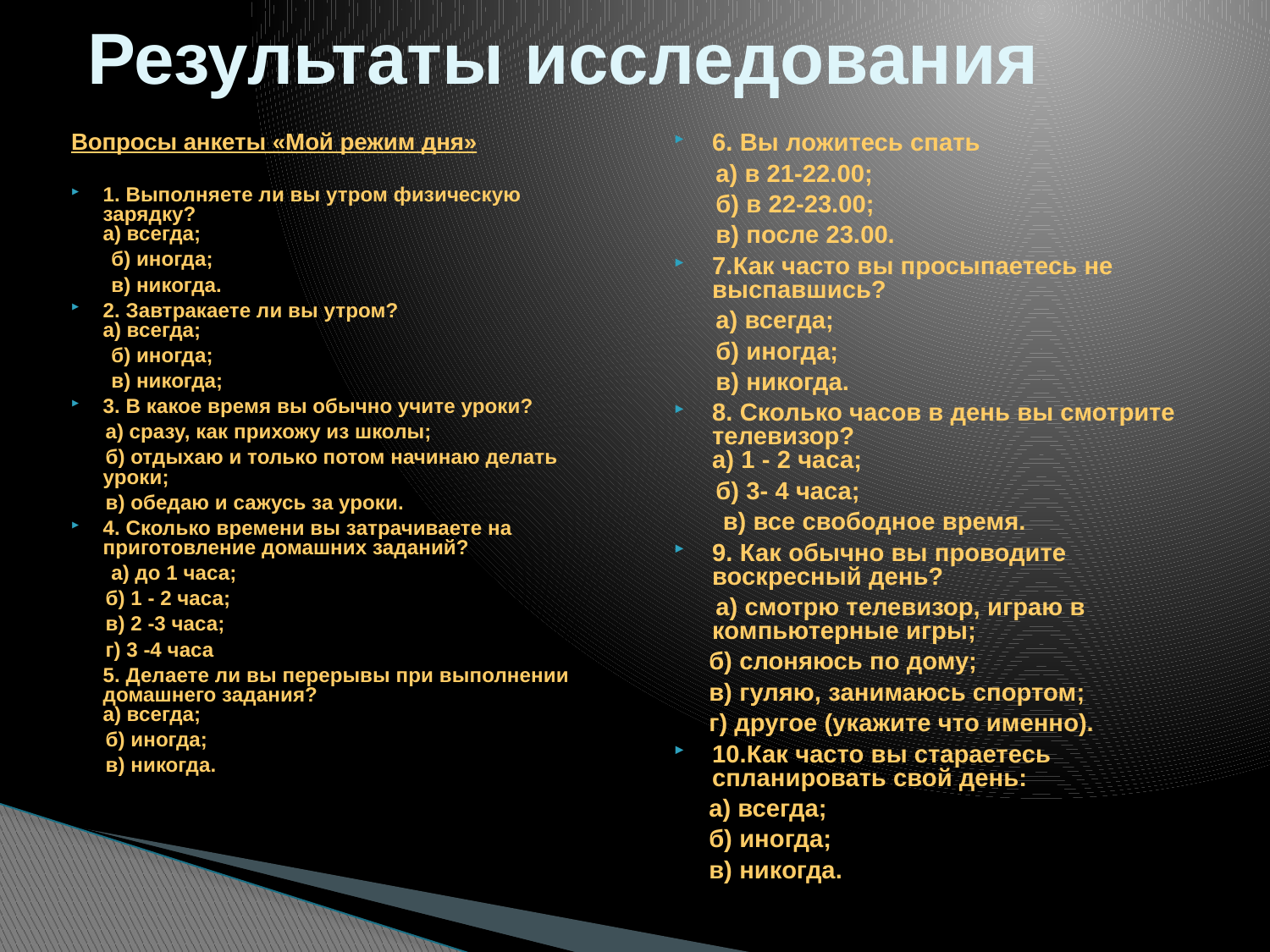

# Результаты исследования
Вопросы анкеты «Мой режим дня»

1. Выполняете ли вы утром физическую зарядку?
а) всегда;
       б) иногда;
       в) никогда.
2. Завтракаете ли вы утром?
а) всегда;
       б) иногда;
       в) никогда;
3. В какое время вы обычно учите уроки?
      а) сразу, как прихожу из школы;
      б) отдыхаю и только потом начинаю делать уроки;
      в) обедаю и сажусь за уроки.
4. Сколько времени вы затрачиваете на приготовление домашних заданий?
       а) до 1 часа;
      б) 1 - 2 часа;
      в) 2 -3 часа;
      г) 3 -4 часа
	5. Делаете ли вы перерывы при выполнении домашнего задания?
а) всегда;
      б) иногда;
      в) никогда.

6. Вы ложитесь спать
      а) в 21-22.00;
      б) в 22-23.00;
      в) после 23.00.
7.Как часто вы просыпаетесь не выспавшись?
      а) всегда;
      б) иногда;
      в) никогда.
8. Сколько часов в день вы смотрите телевизор?
а) 1 - 2 часа;
      б) 3- 4 часа;
       в) все свободное время.
9. Как обычно вы проводите воскресный день?
      а) смотрю телевизор, играю в компьютерные игры;
     б) слоняюсь по дому;
     в) гуляю, занимаюсь спортом;
     г) другое (укажите что именно).
10.Как часто вы стараетесь спланировать свой день:
     а) всегда;
     б) иногда;
     в) никогда.